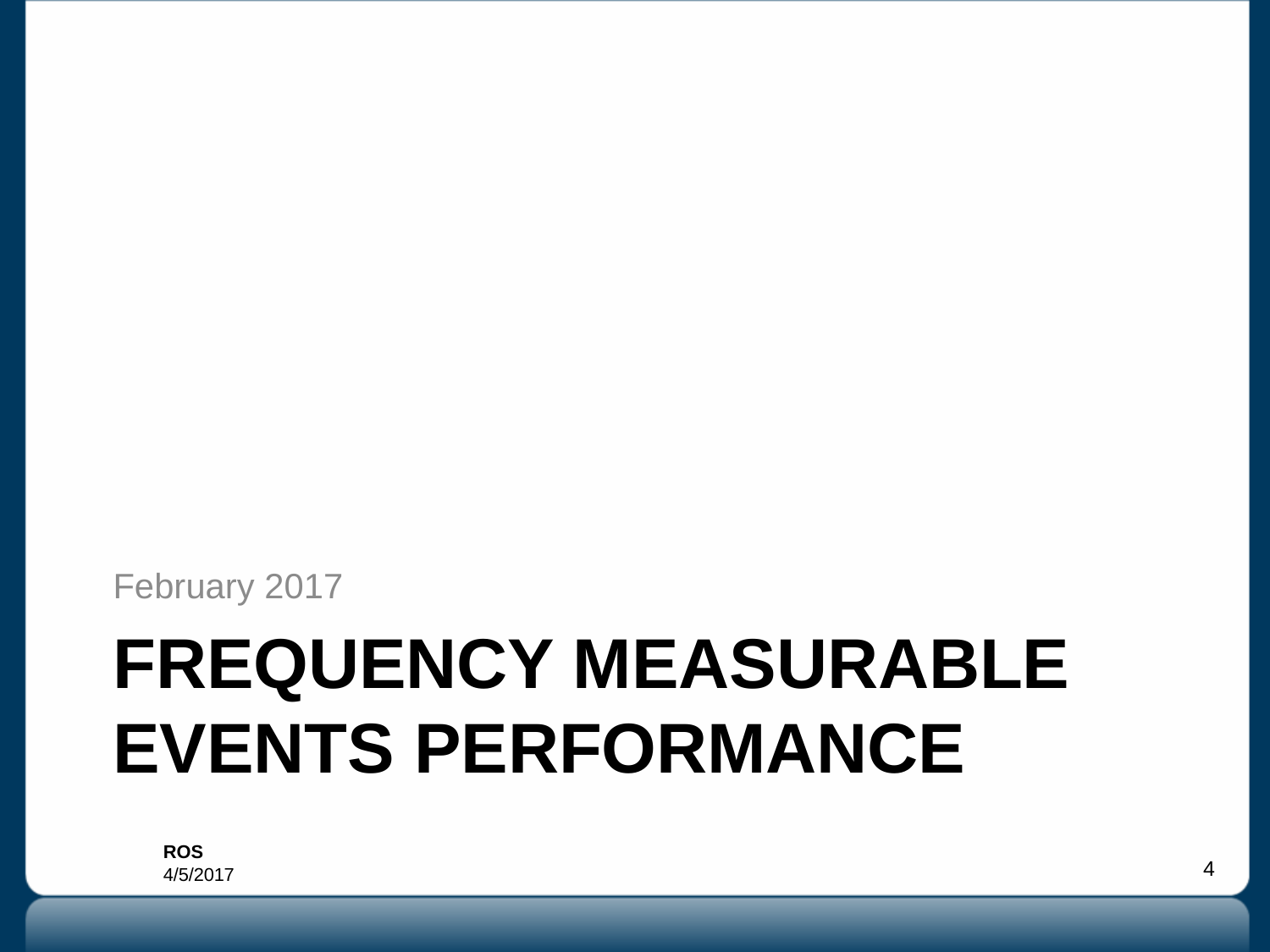

February 2017
# Frequency Measurable Events Performance